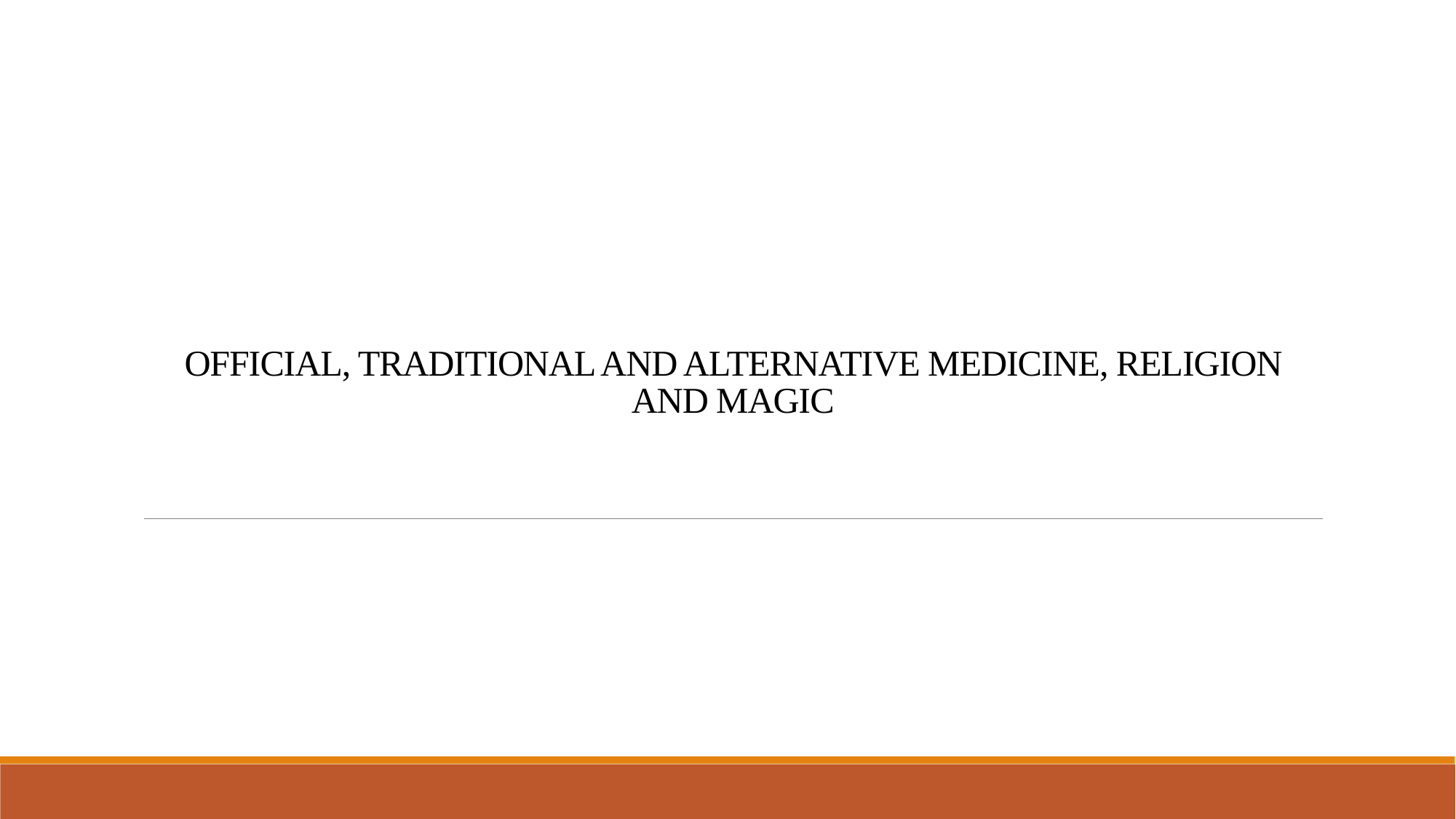

# Official, traditional and alternative medicine, religion and magic